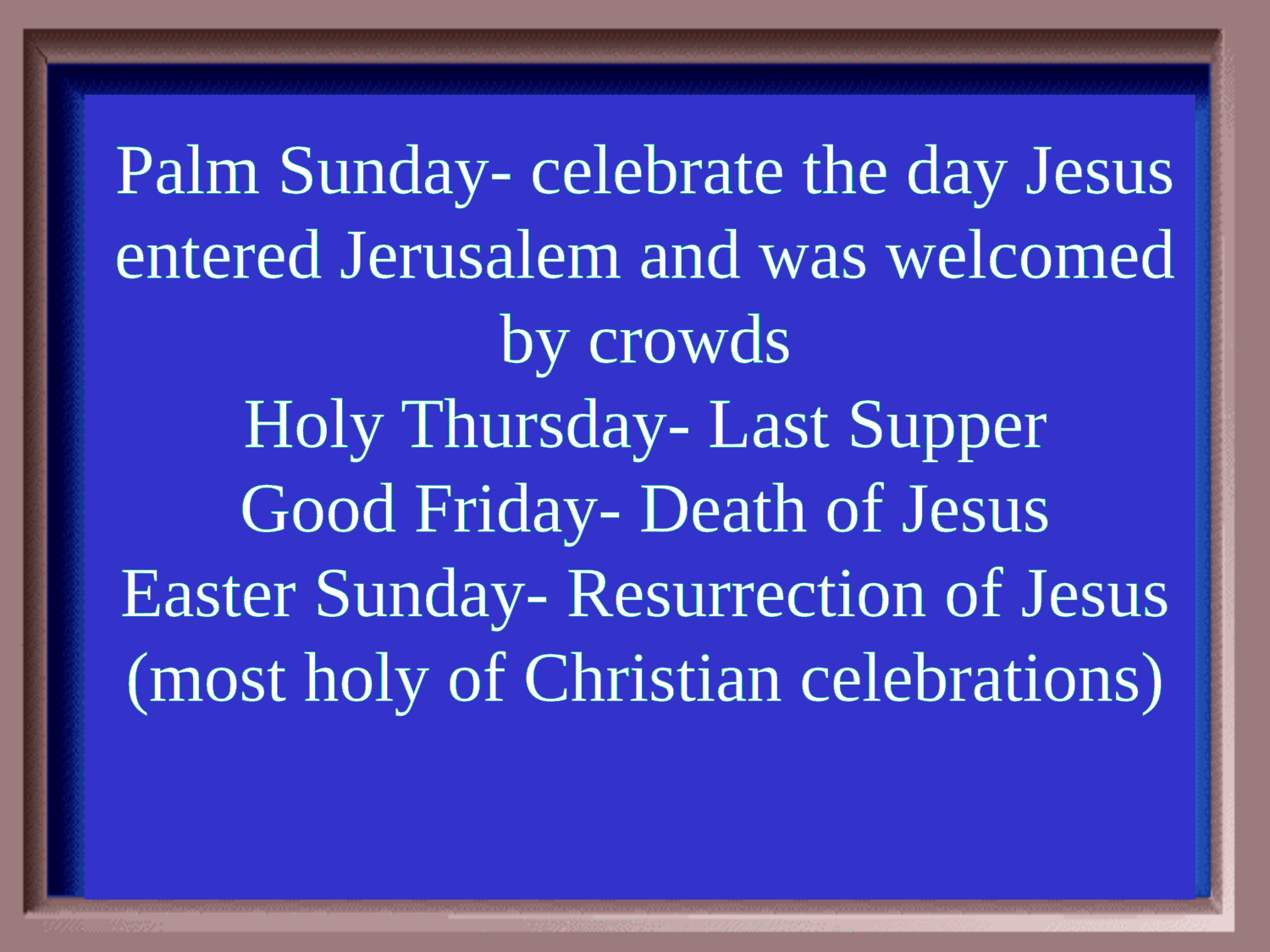

Category #4 $500 Question

Palm Sunday- celebrate the day Jesus entered Jerusalem and was welcomed by crowds
Holy Thursday- Last Supper
Good Friday- Death of Jesus
Easter Sunday- Resurrection of Jesus (most holy of Christian celebrations)